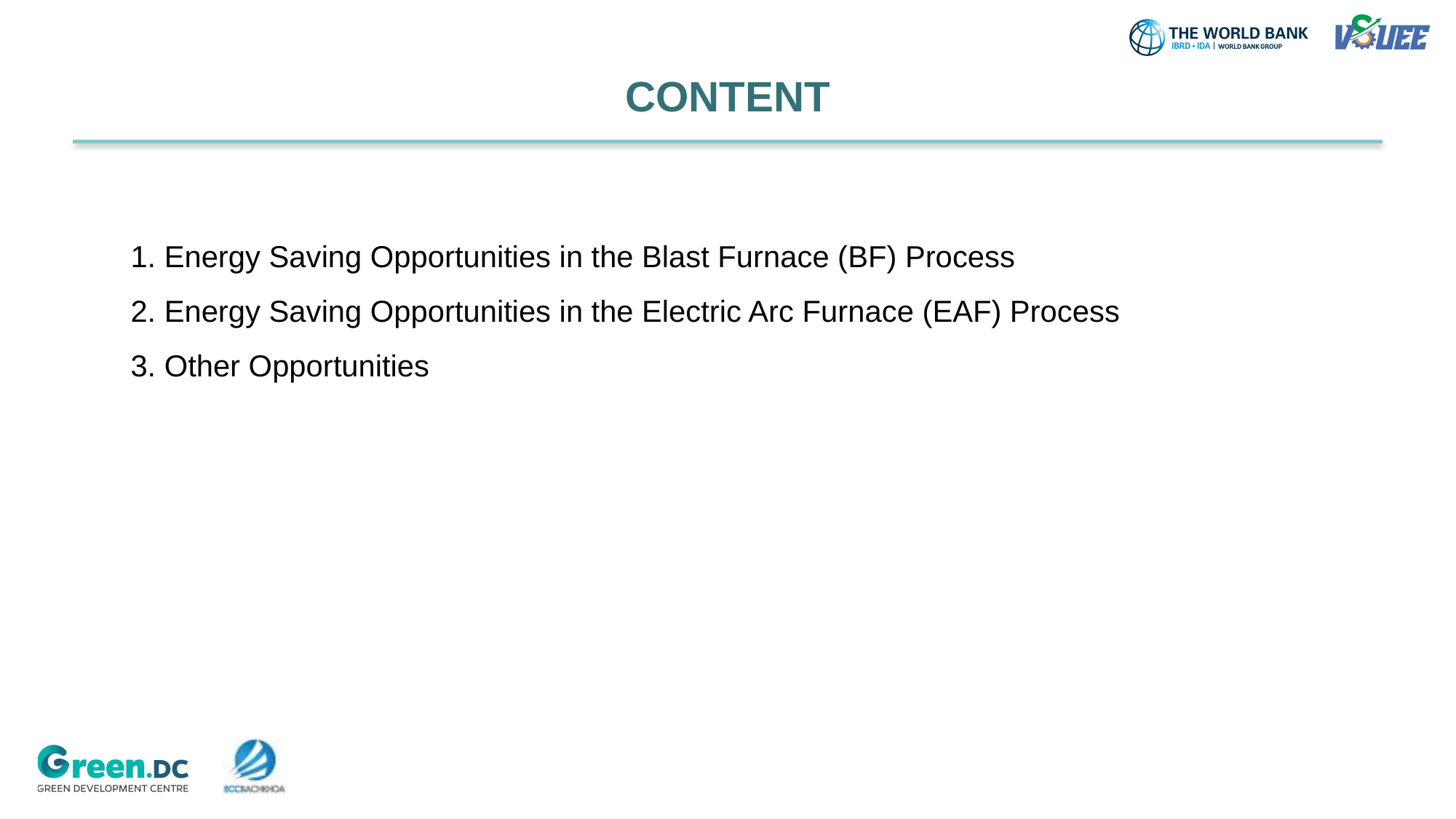

# CONTENT
1. Energy Saving Opportunities in the Blast Furnace (BF) Process
2. Energy Saving Opportunities in the Electric Arc Furnace (EAF) Process
3. Other Opportunities